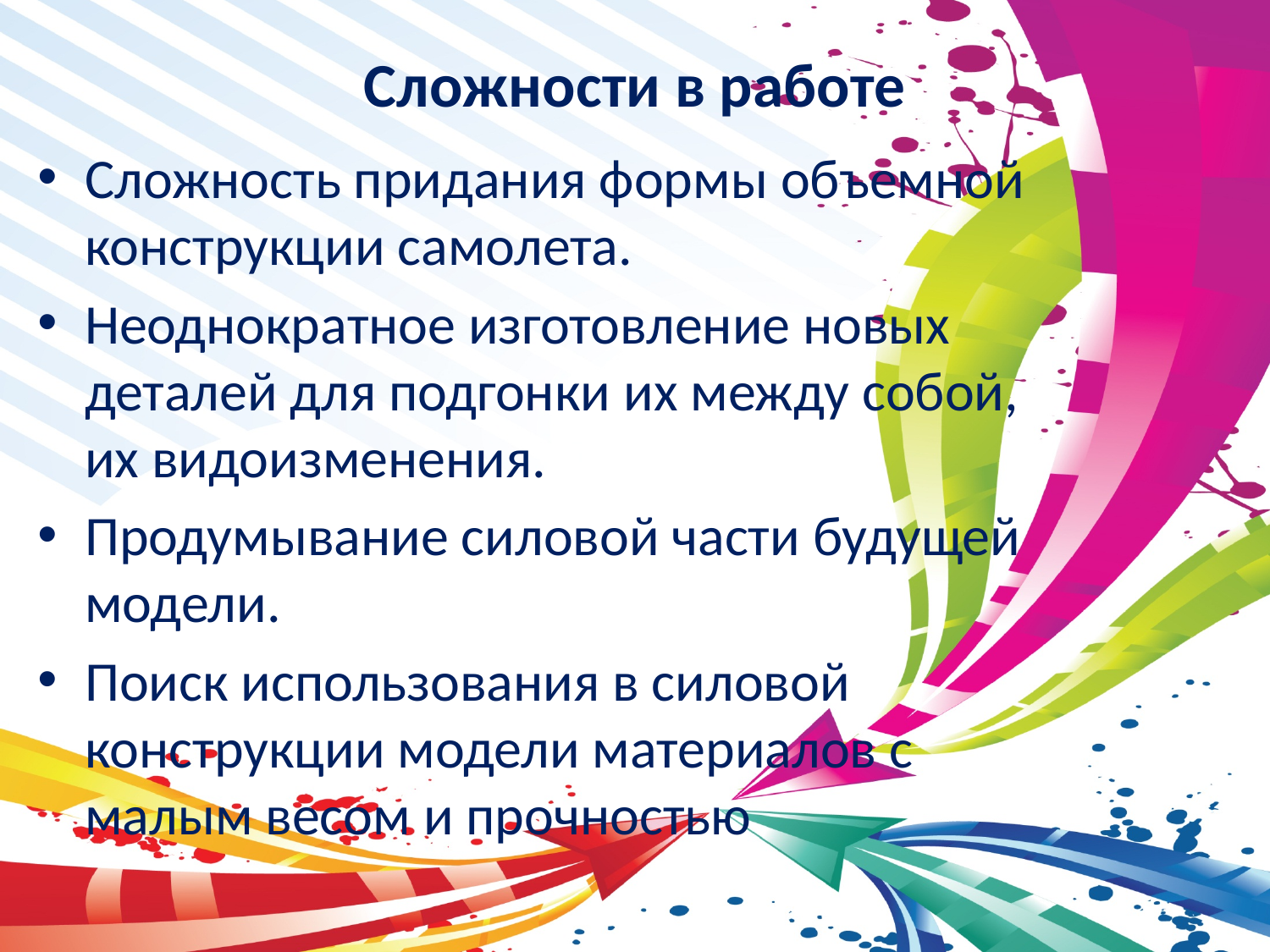

# Сложности в работе
Сложность придания формы объемной конструкции самолета.
Неоднократное изготовление новых деталей для подгонки их между собой, их видоизменения.
Продумывание силовой части будущей модели.
Поиск использования в силовой конструкции модели материалов с малым весом и прочностью